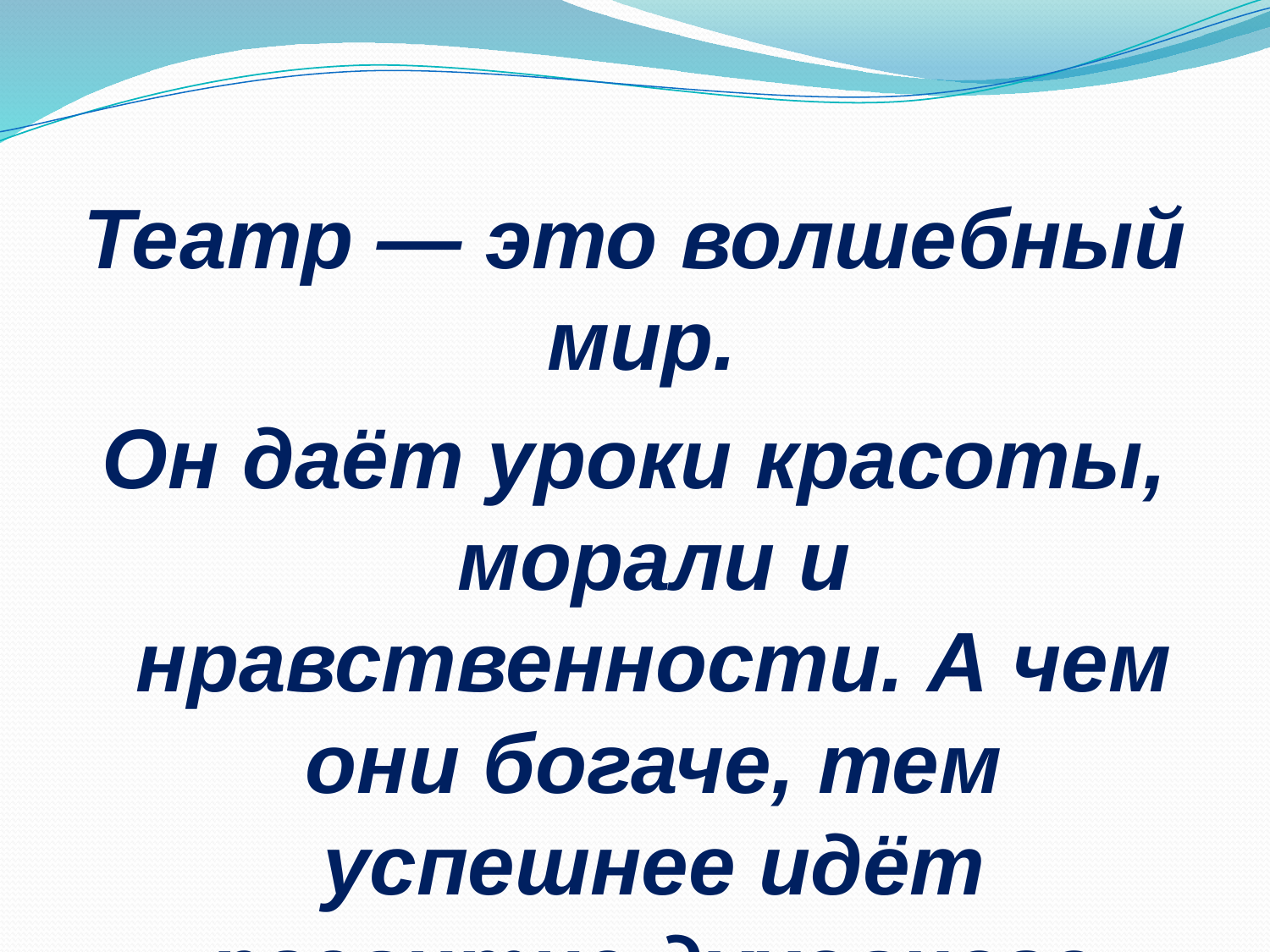

#

Театр — это волшебный мир.
Он даёт уроки красоты, морали и нравственности. А чем они богаче, тем успешнее идёт развитие духовного мира детей…